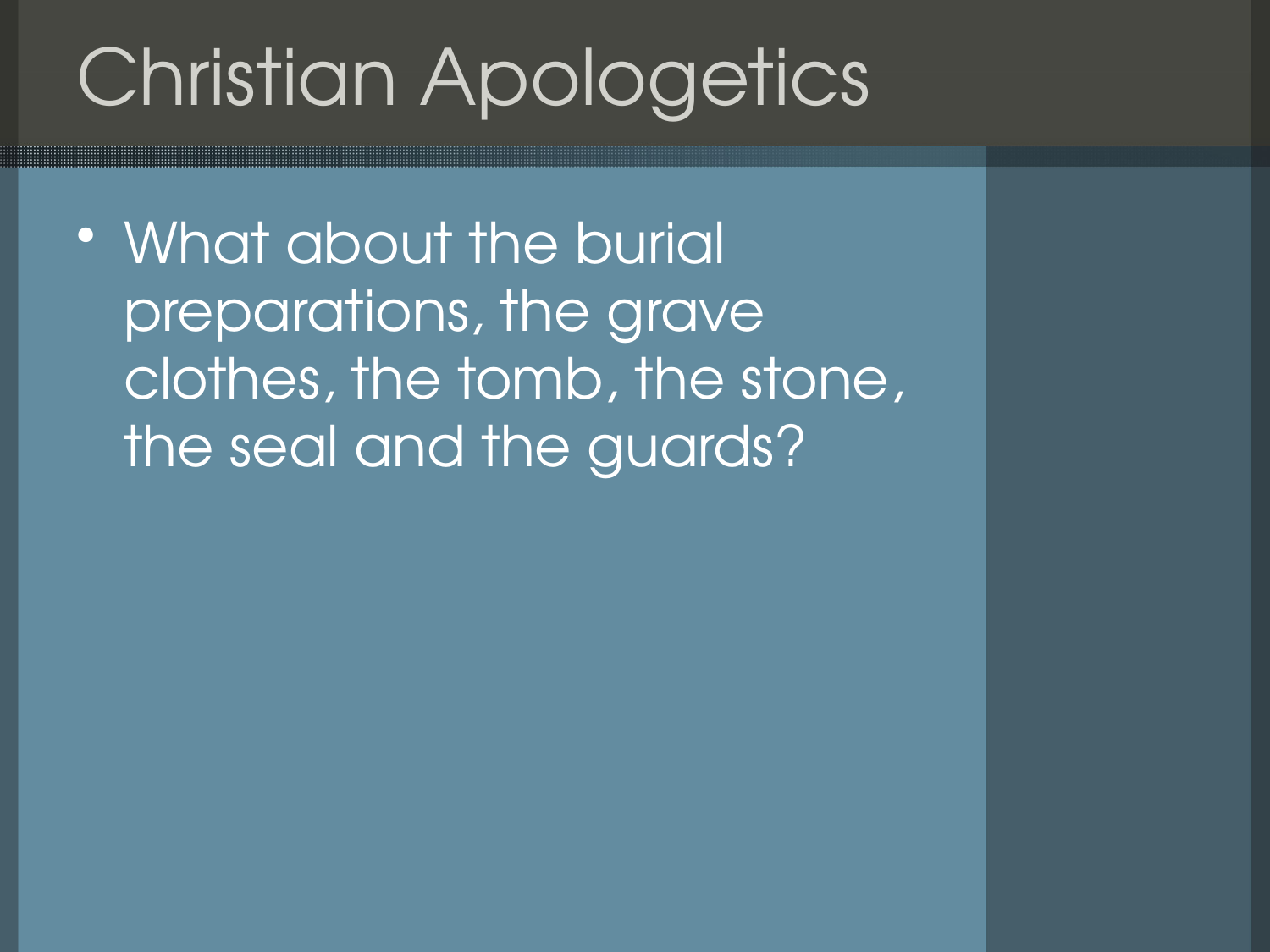

# Christian Apologetics
What about the burial preparations, the grave clothes, the tomb, the stone, the seal and the guards?